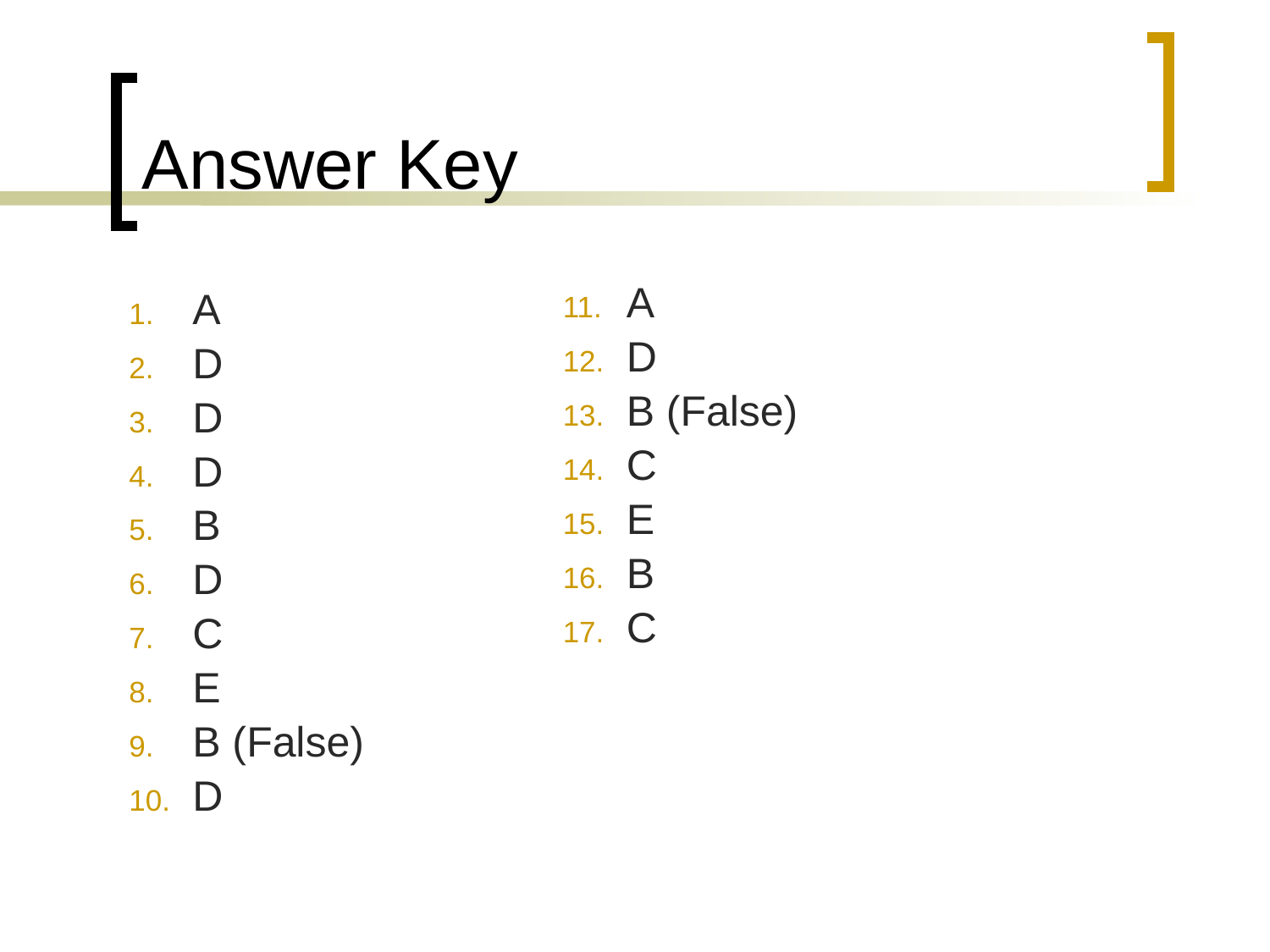

# Answer Key

A
D
D
D
B
D
C
E
B (False)
D

A
D
B (False)
C
E
B
C